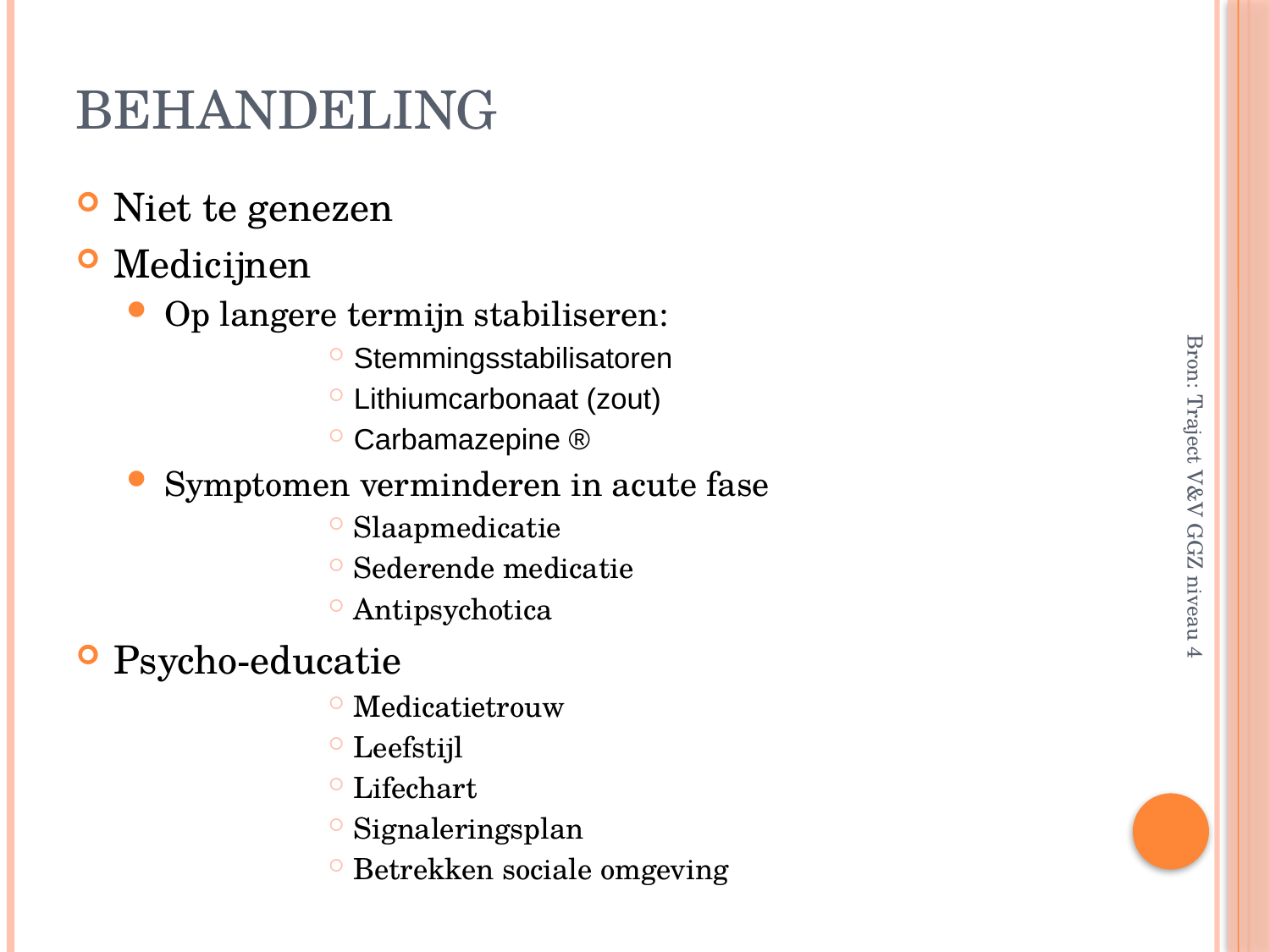

# Behandeling
Niet te genezen
Medicijnen
Op langere termijn stabiliseren:
Stemmingsstabilisatoren
Lithiumcarbonaat (zout)
Carbamazepine ®
Symptomen verminderen in acute fase
Slaapmedicatie
Sederende medicatie
Antipsychotica
Psycho-educatie
Medicatietrouw
Leefstijl
Lifechart
Signaleringsplan
Betrekken sociale omgeving

Bron: Traject V&V GGZ niveau 4